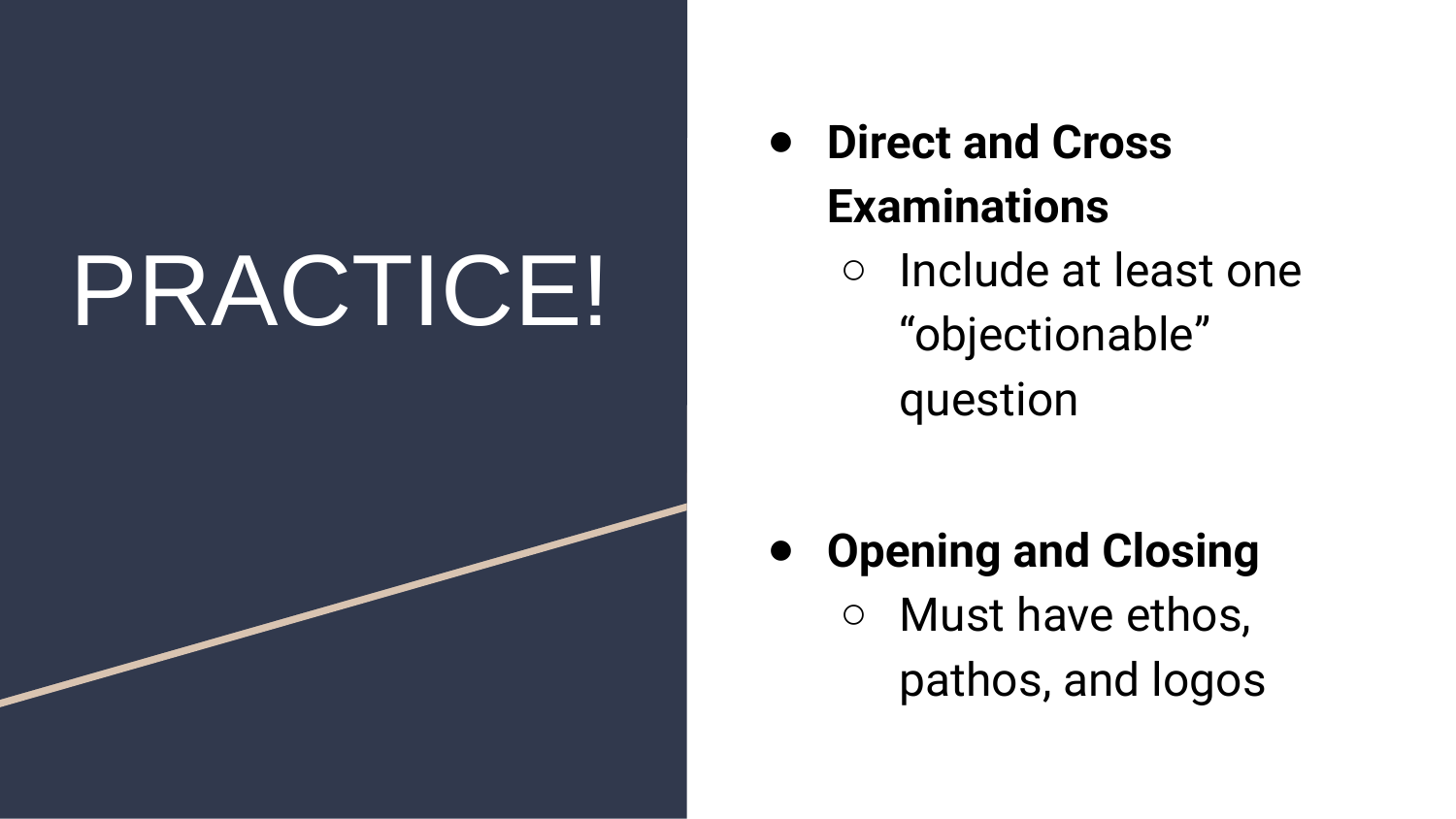

Direct and Cross Examinations
Include at least one “objectionable” question

Opening and Closing
Must have ethos, pathos, and logos
# PRACTICE!